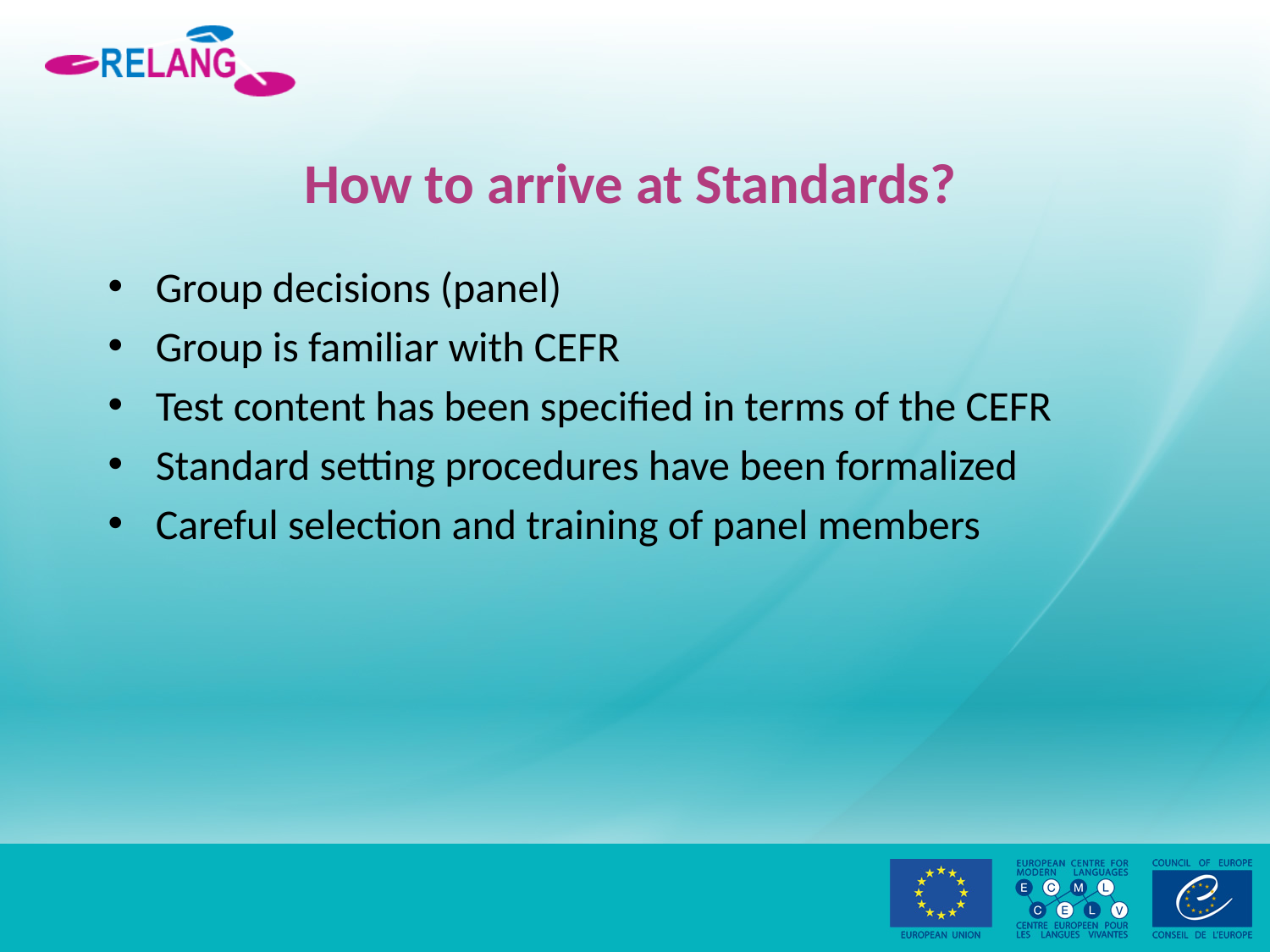

# How to arrive at Standards?
Group decisions (panel)
Group is familiar with CEFR
Test content has been specified in terms of the CEFR
Standard setting procedures have been formalized
Careful selection and training of panel members